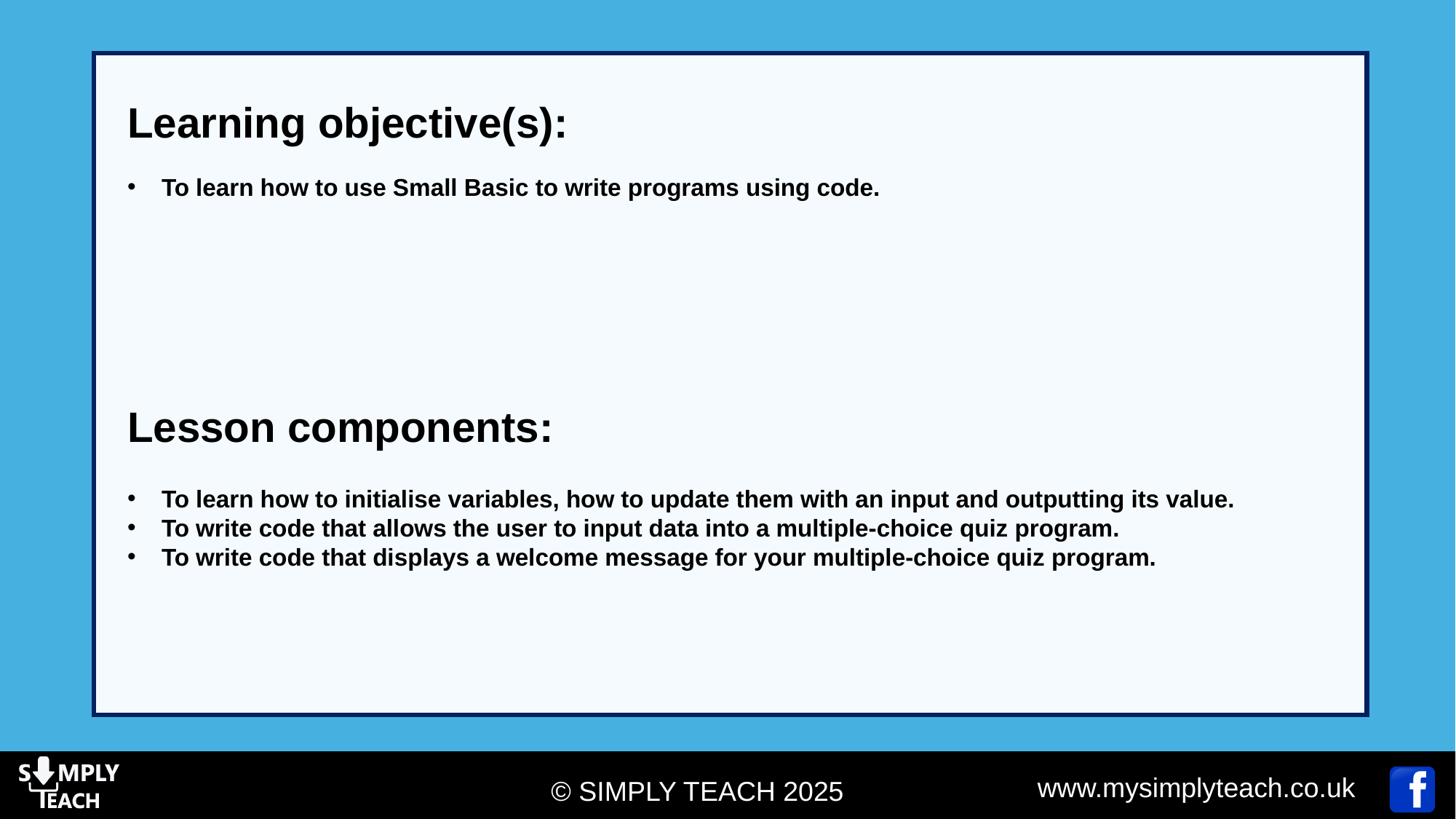

Learning objective(s):

To learn how to use Small Basic to write programs using code.

Lesson components:

To learn how to initialise variables, how to update them with an input and outputting its value.
To write code that allows the user to input data into a multiple-choice quiz program.
To write code that displays a welcome message for your multiple-choice quiz program.